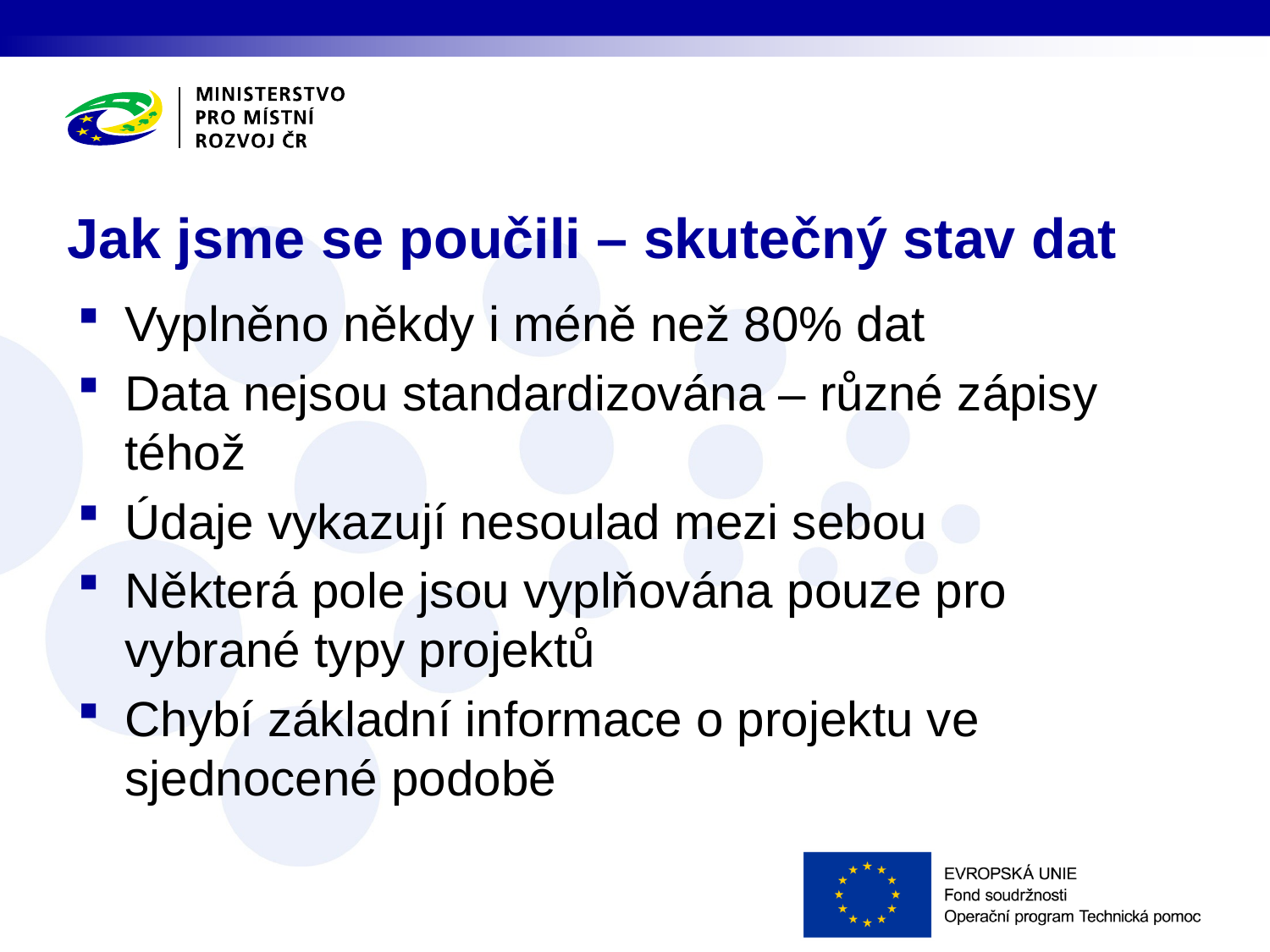

# Jak jsme se poučili – skutečný stav dat
Vyplněno někdy i méně než 80% dat
Data nejsou standardizována – různé zápisy téhož
Údaje vykazují nesoulad mezi sebou
Některá pole jsou vyplňována pouze pro vybrané typy projektů
Chybí základní informace o projektu ve sjednocené podobě